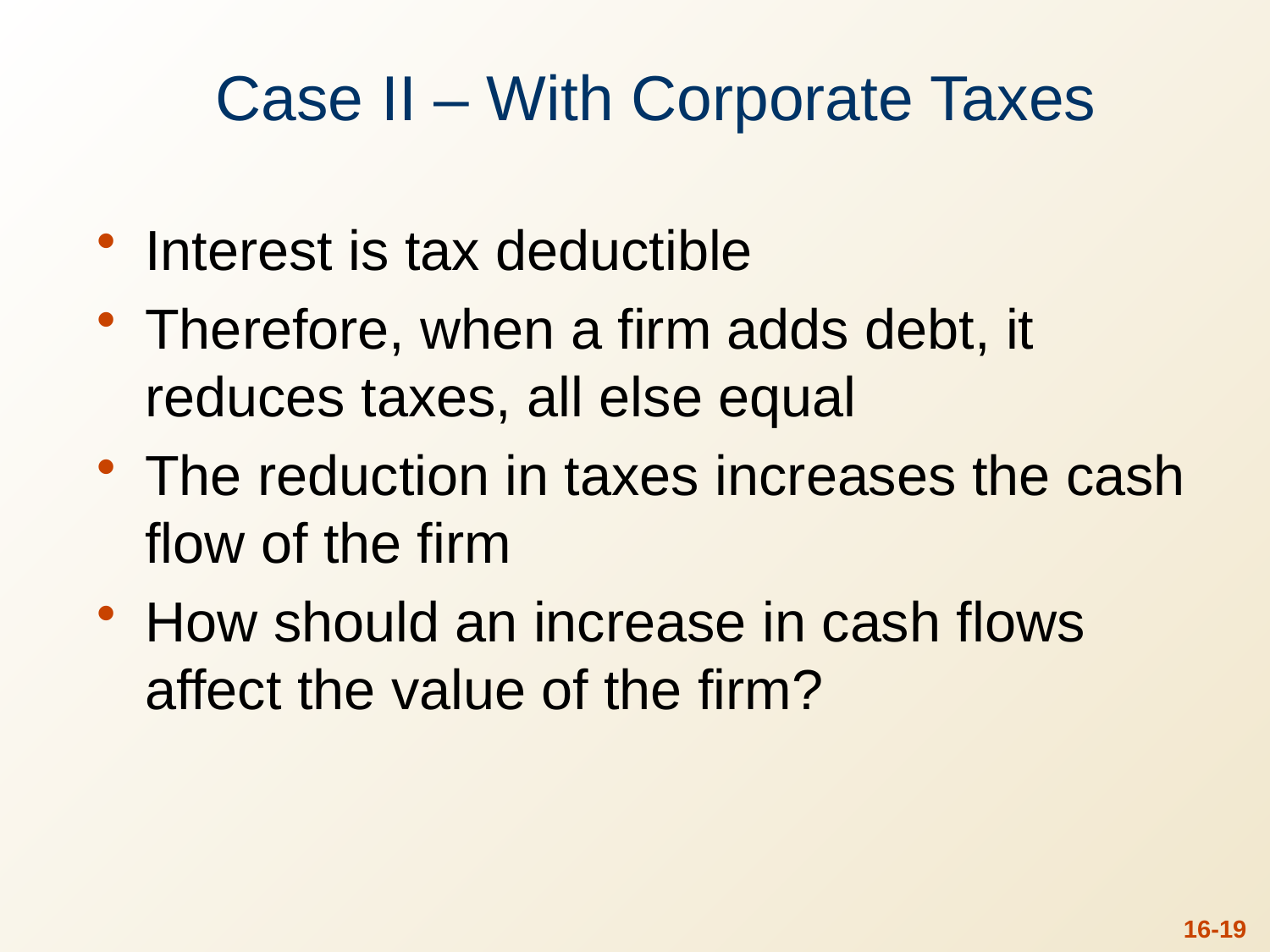

# Case II – With Corporate Taxes
Interest is tax deductible
Therefore, when a firm adds debt, it reduces taxes, all else equal
The reduction in taxes increases the cash flow of the firm
How should an increase in cash flows affect the value of the firm?
16-19